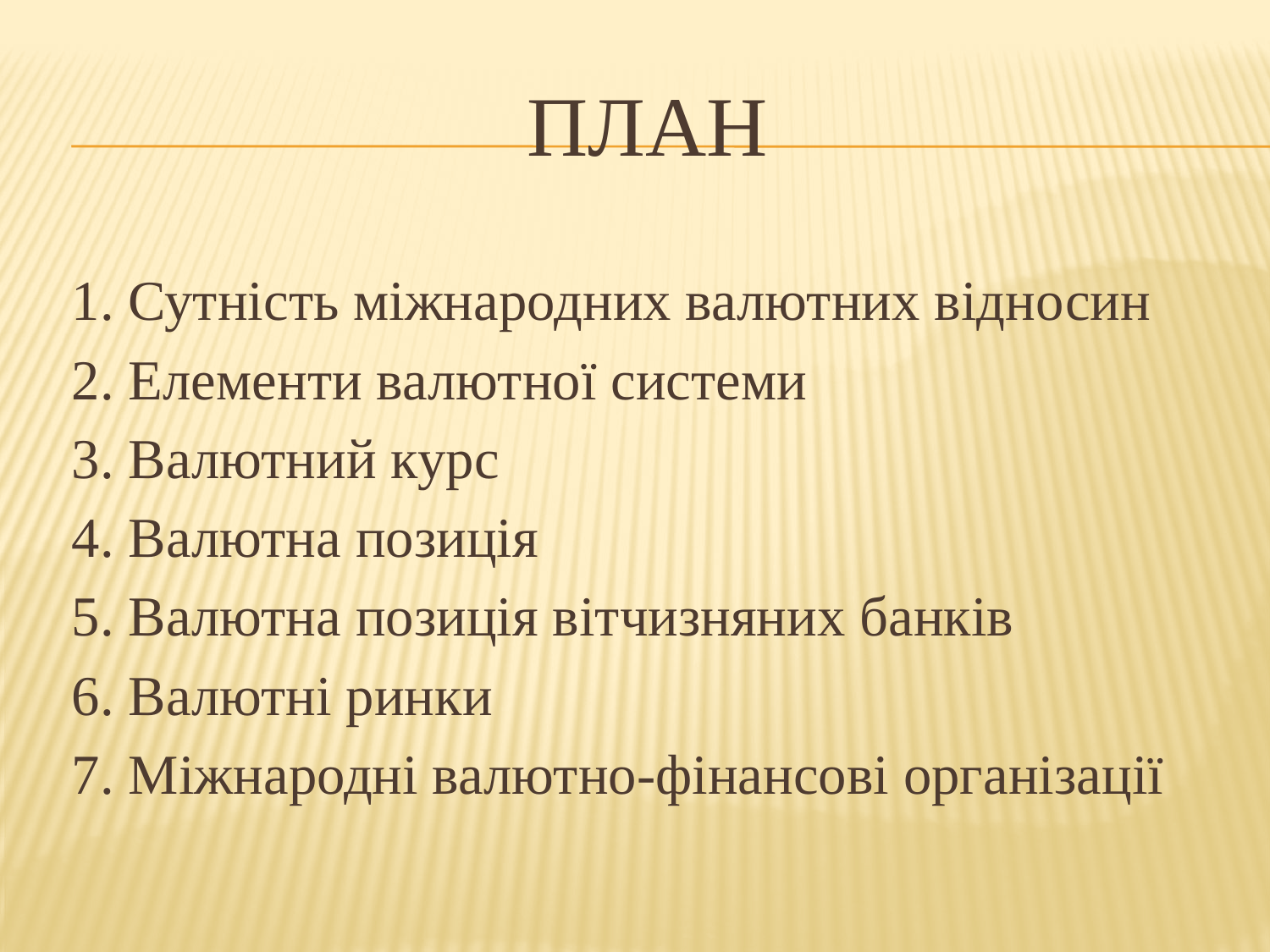

# План
1. Сутність міжнародних валютних відносин
2. Елементи валютної системи
3. Валютний курс
4. Валютна позиція
5. Валютна позиція вітчизняних банків
6. Валютні ринки
7. Міжнародні валютно-фінансові організації